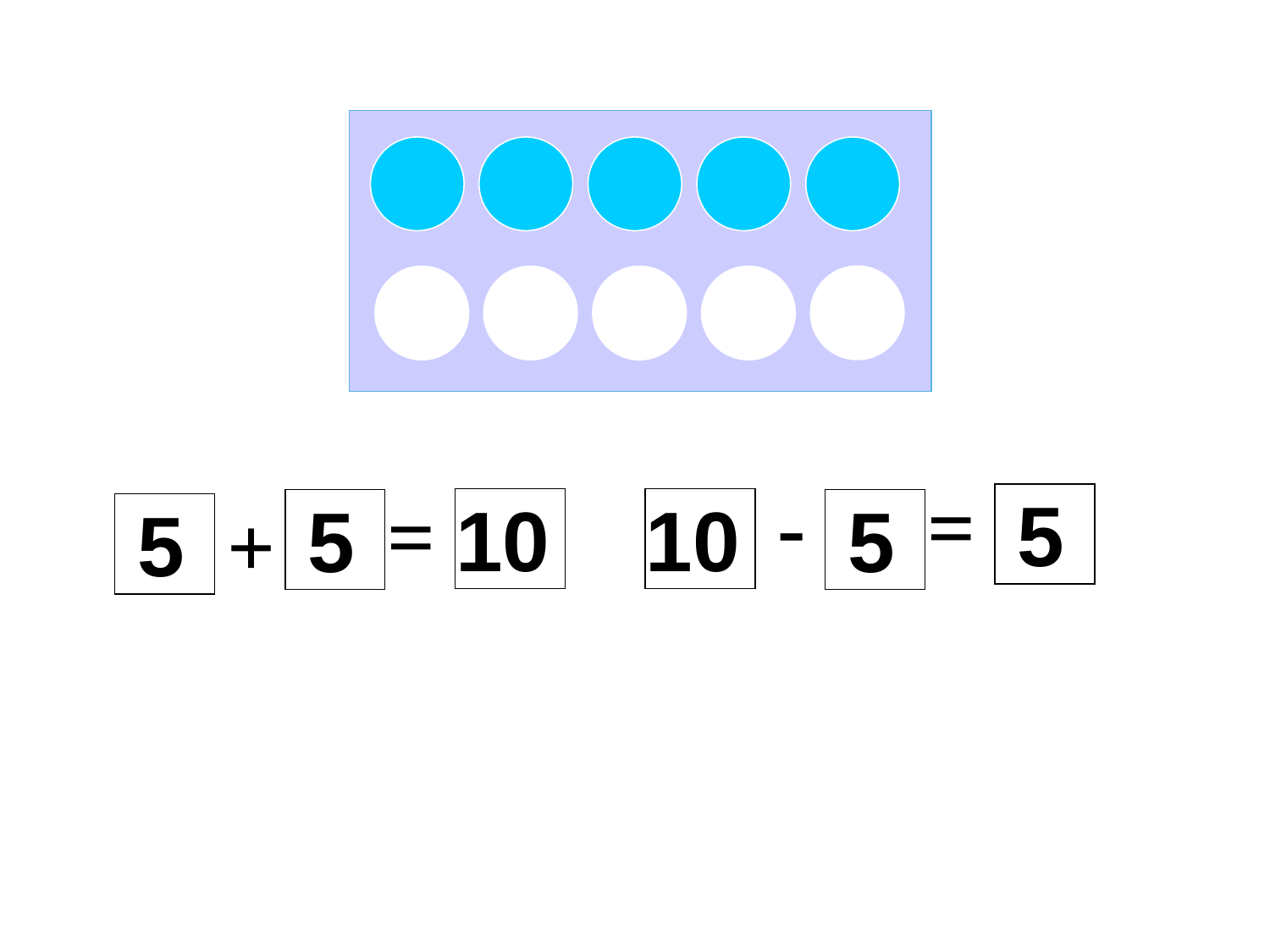

-
=
5

10

5

=
10

5

5

+